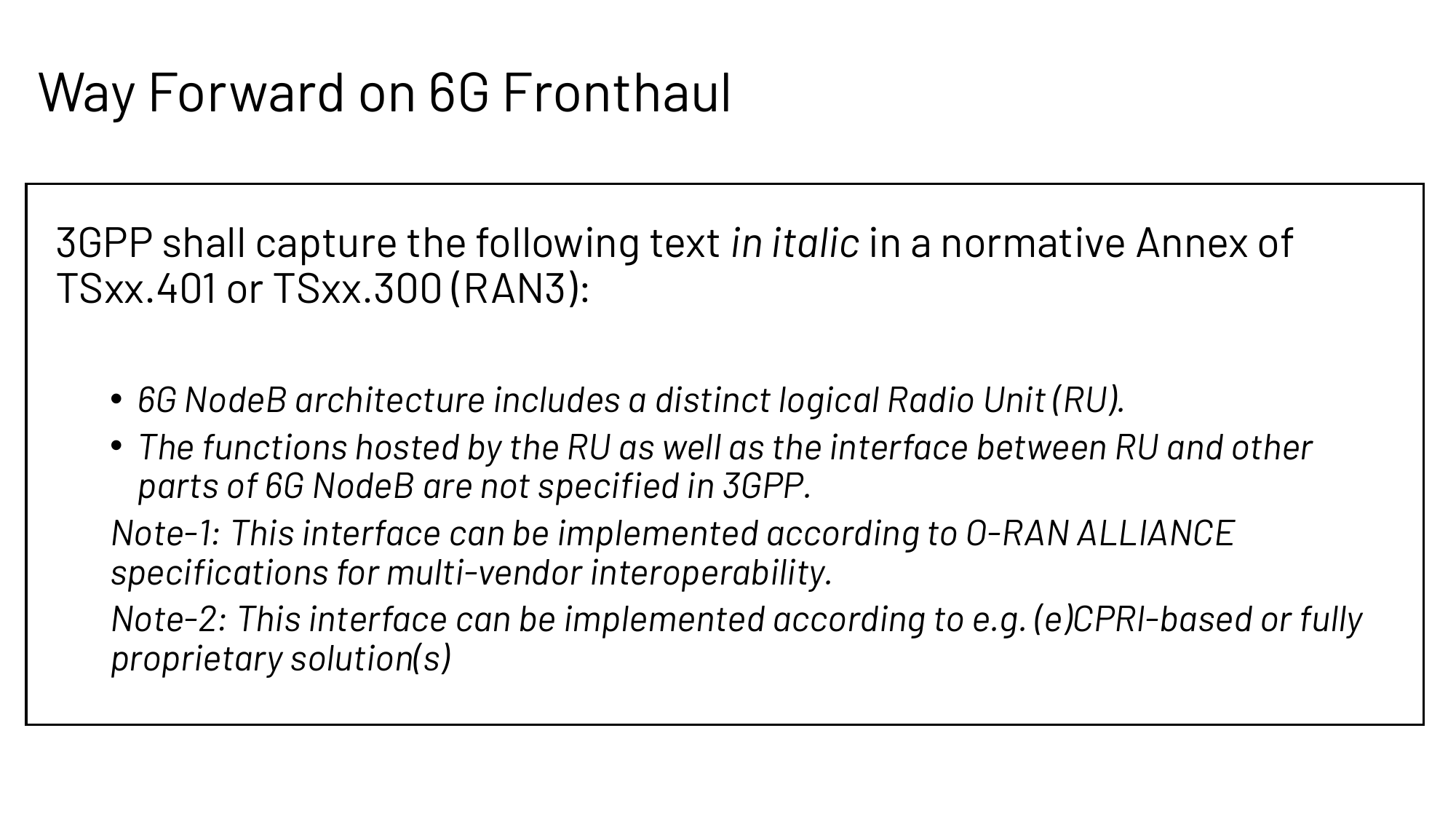

Way Forward on 6G Fronthaul

3GPP shall capture the following text in italic in a normative Annex of TSxx.401 or TSxx.300 (RAN3):

6G NodeB architecture includes a distinct logical Radio Unit (RU).
The functions hosted by the RU as well as the interface between RU and other parts of 6G NodeB are not specified in 3GPP.
Note-1: This interface can be implemented according to O-RAN ALLIANCE specifications for multi-vendor interoperability.
Note-2: This interface can be implemented according to e.g. (e)CPRI-based or fully proprietary solution(s)